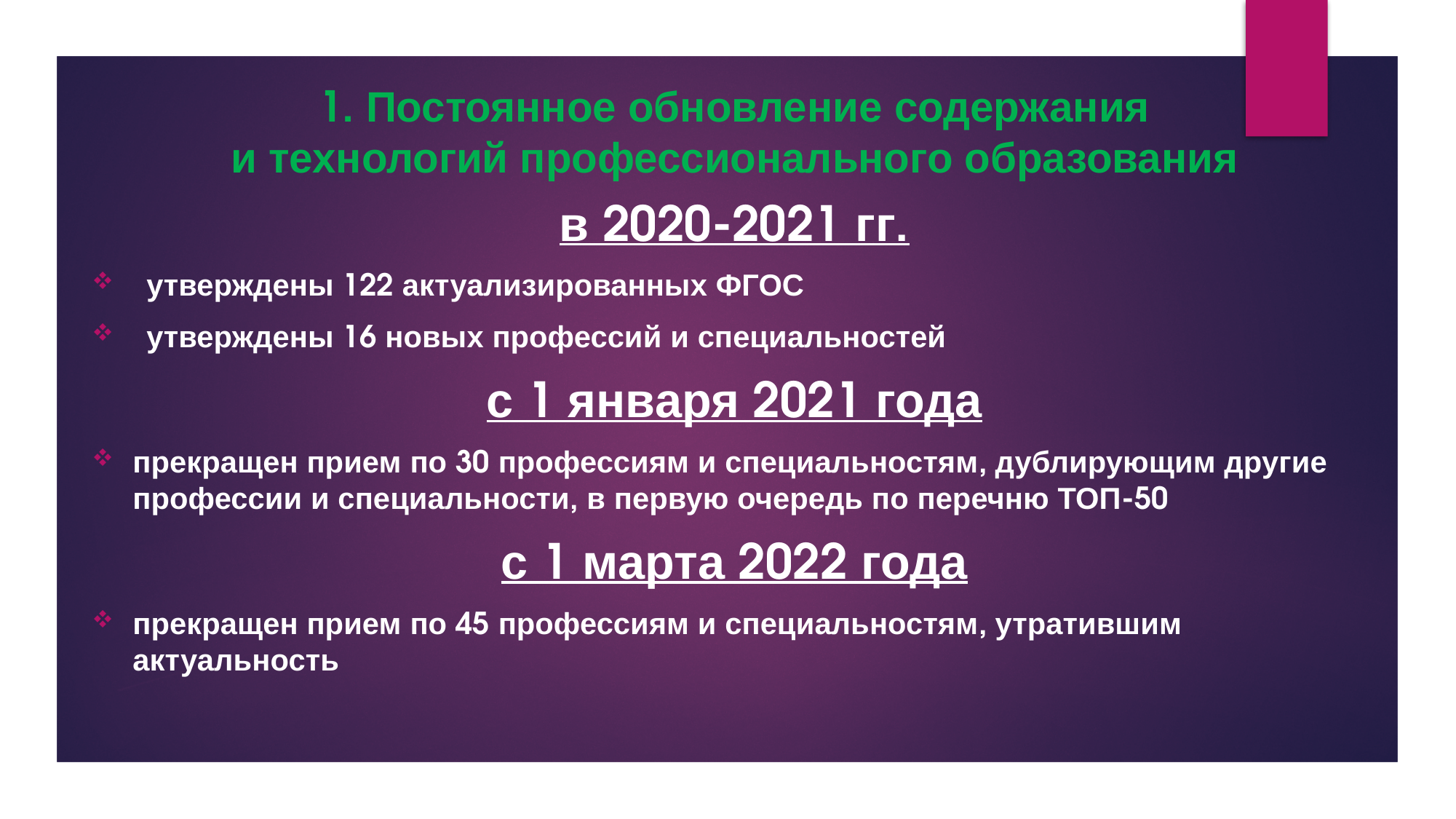

# 1. Постоянное обновление содержания и технологий профессионального образования
в 2020-2021 гг.
утверждены 122 актуализированных ФГОС
утверждены 16 новых профессий и специальностей
с 1 января 2021 года
прекращен прием по 30 профессиям и специальностям, дублирующим другие профессии и специальности, в первую очередь по перечню ТОП-50
с 1 марта 2022 года
прекращен прием по 45 профессиям и специальностям, утратившим актуальность